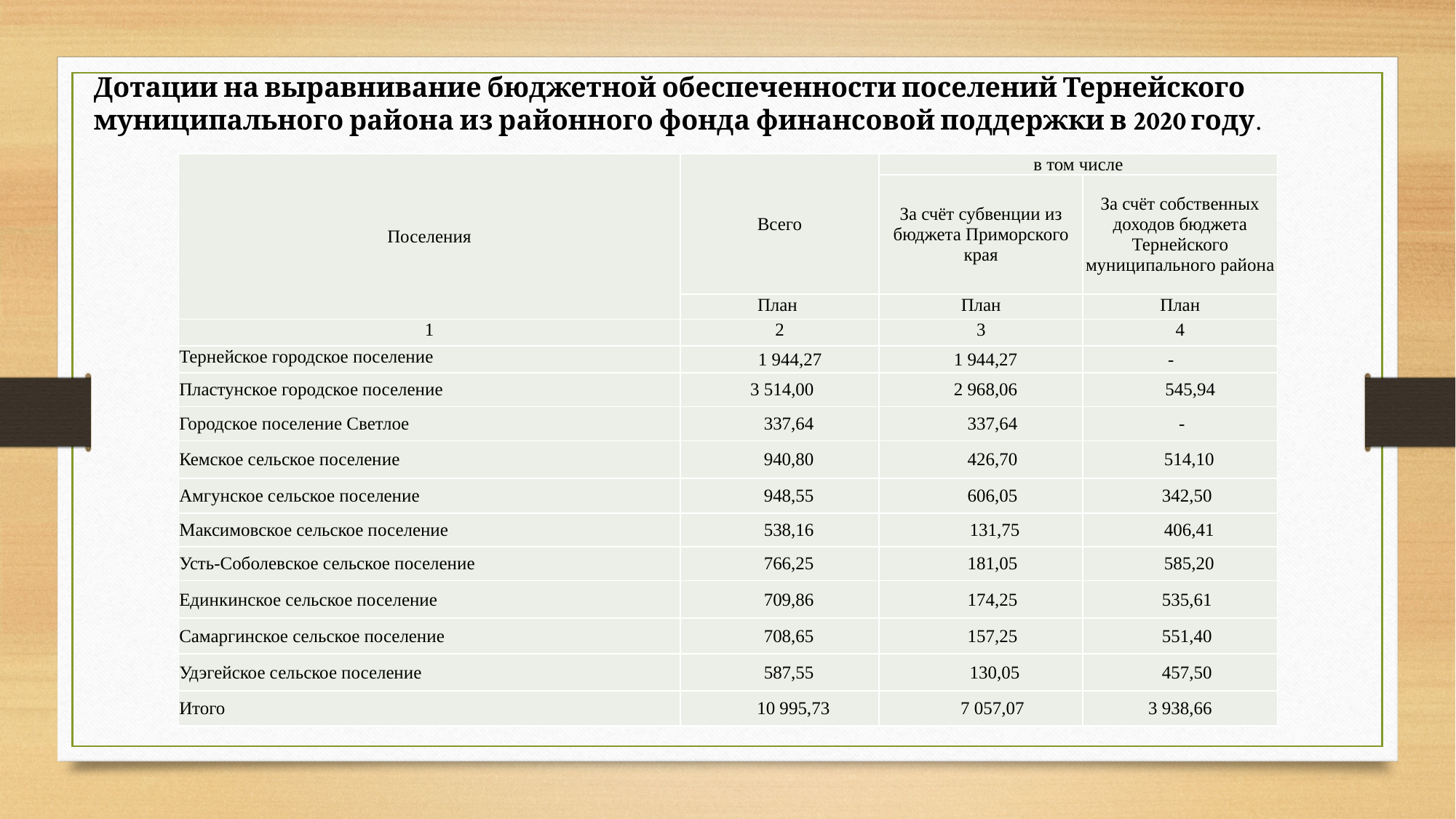

Дотации на выравнивание бюджетной обеспеченности поселений Тернейского муниципального района из районного фонда финансовой поддержки в 2020 году.
| Поселения | Всего | в том числе |  |
| --- | --- | --- | --- |
|  |  | За счёт субвенции из бюджета Приморского края | За счёт собственных доходов бюджета Тернейского муниципального района |
|  | План | План | План |
| 1 | 2 | 3 | 4 |
| Тернейское городское поселение | 1 944,27 | 1 944,27 | - |
| Пластунское городское поселение | 3 514,00 | 2 968,06 | 545,94 |
| Городское поселение Светлое | 337,64 | 337,64 | - |
| Кемское сельское поселение | 940,80 | 426,70 | 514,10 |
| Амгунское сельское поселение | 948,55 | 606,05 | 342,50 |
| Максимовское сельское поселение | 538,16 | 131,75 | 406,41 |
| Усть-Соболевское сельское поселение | 766,25 | 181,05 | 585,20 |
| Единкинское сельское поселение | 709,86 | 174,25 | 535,61 |
| Самаргинское сельское поселение | 708,65 | 157,25 | 551,40 |
| Удэгейское сельское поселение | 587,55 | 130,05 | 457,50 |
| Итого | 10 995,73 | 7 057,07 | 3 938,66 |